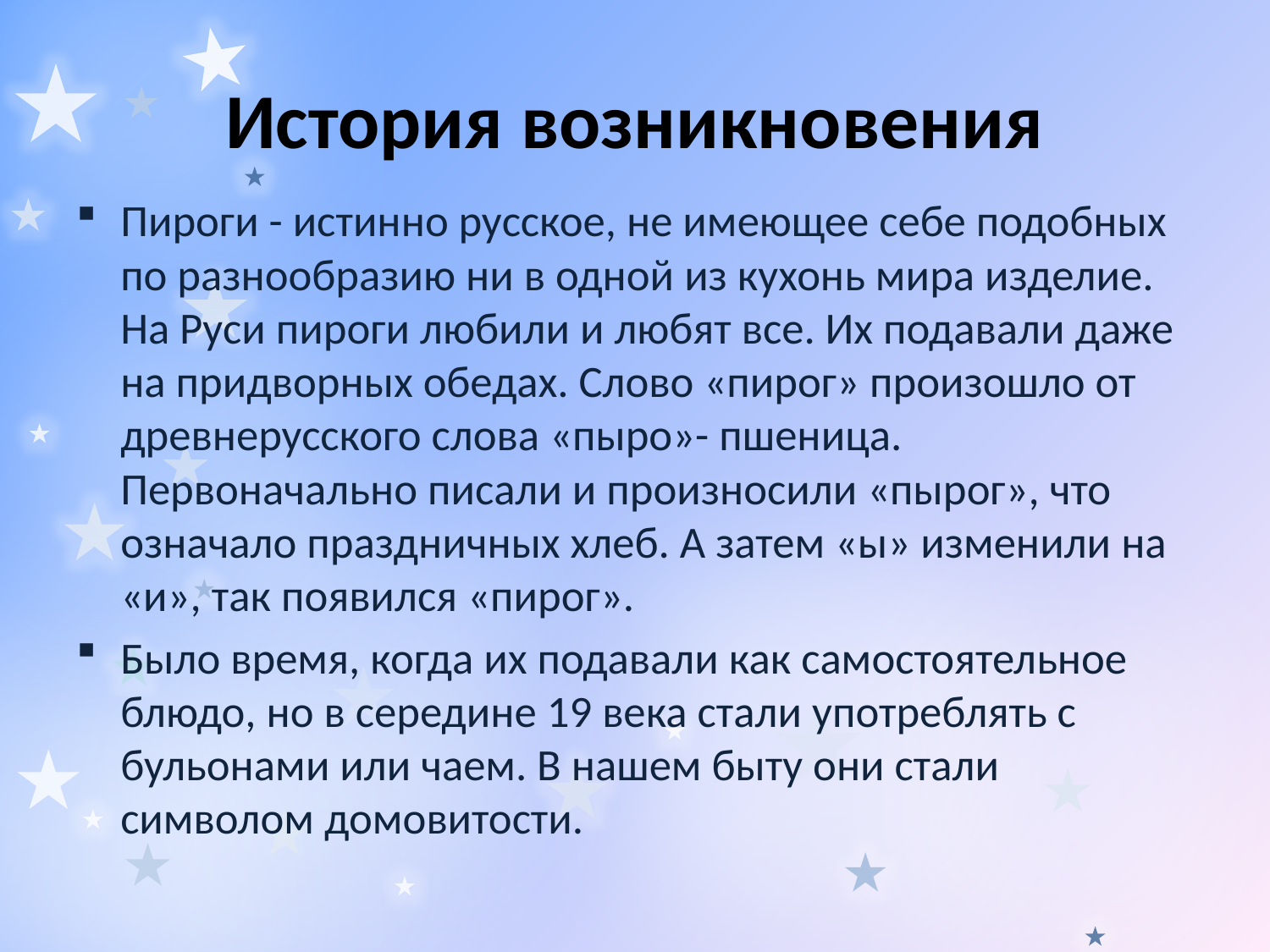

# История возникновения
Пироги - истинно русское, не имеющее себе подобных по разнообразию ни в одной из кухонь мира изделие. На Руси пироги любили и любят все. Их подавали даже на придворных обедах. Слово «пирог» произошло от древнерусского слова «пыро»- пшеница. Первоначально писали и произносили «пырог», что означало праздничных хлеб. А затем «ы» изменили на «и», так появился «пирог».
Было время, когда их подавали как самостоятельное блюдо, но в середине 19 века стали употреблять с бульонами или чаем. В нашем быту они стали символом домовитости.